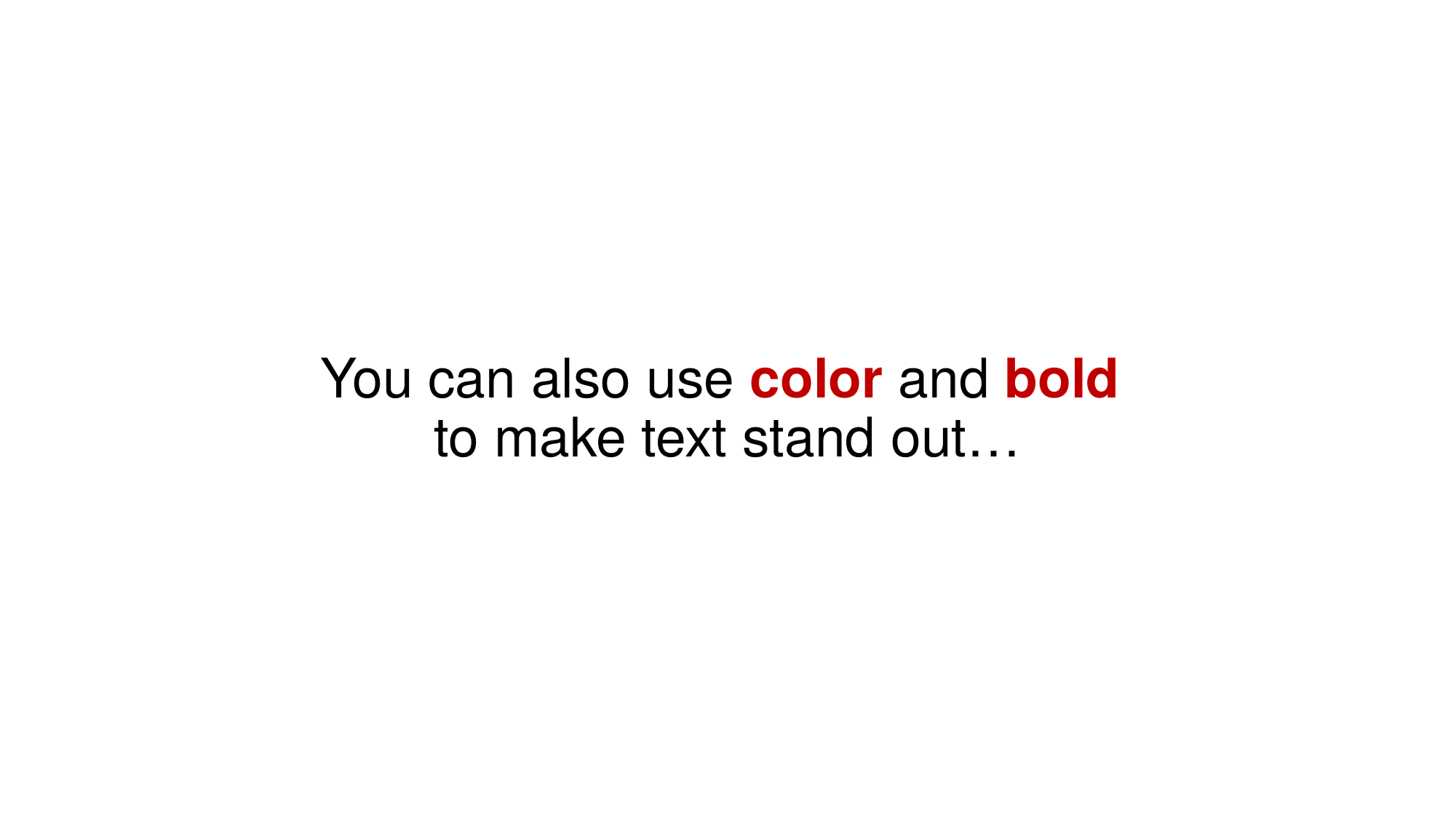

# You can also use color and bold to make text stand out…